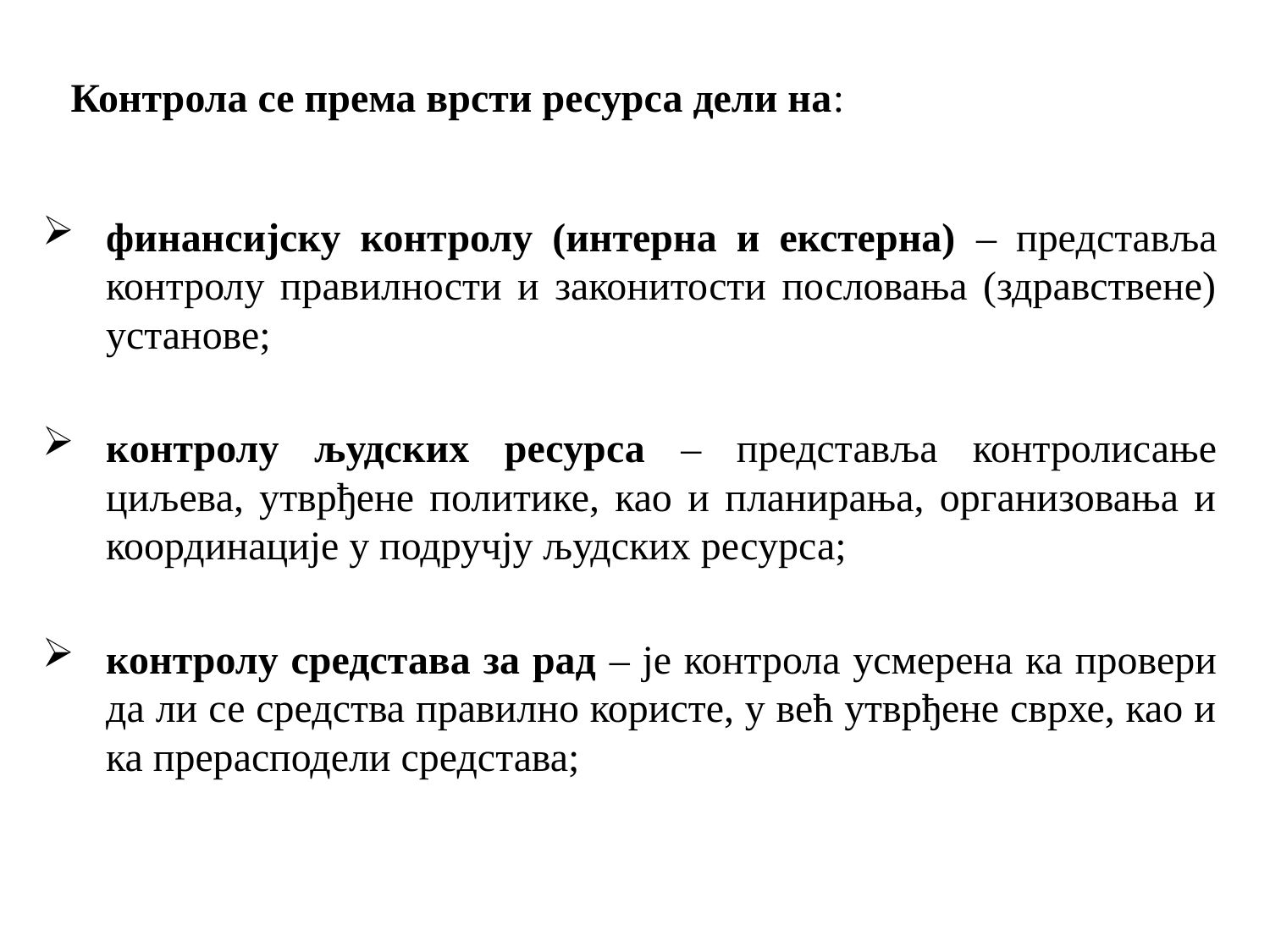

Контрола се према врсти ресурса дели на:

финансијску контролу (интерна и екстерна) – представља контролу правилности и законитости пословања (здравствене) установе;

кoнтролу људских ресурса – представља контролисање циљева, утврђене политике, као и планирања, организовања и координације у подручју људских ресурса;

контролу средстава за рад – је контрола усмерена ка провери да ли се средства правилно користе, у већ утврђене сврхе, као и ка прерасподели средстава;